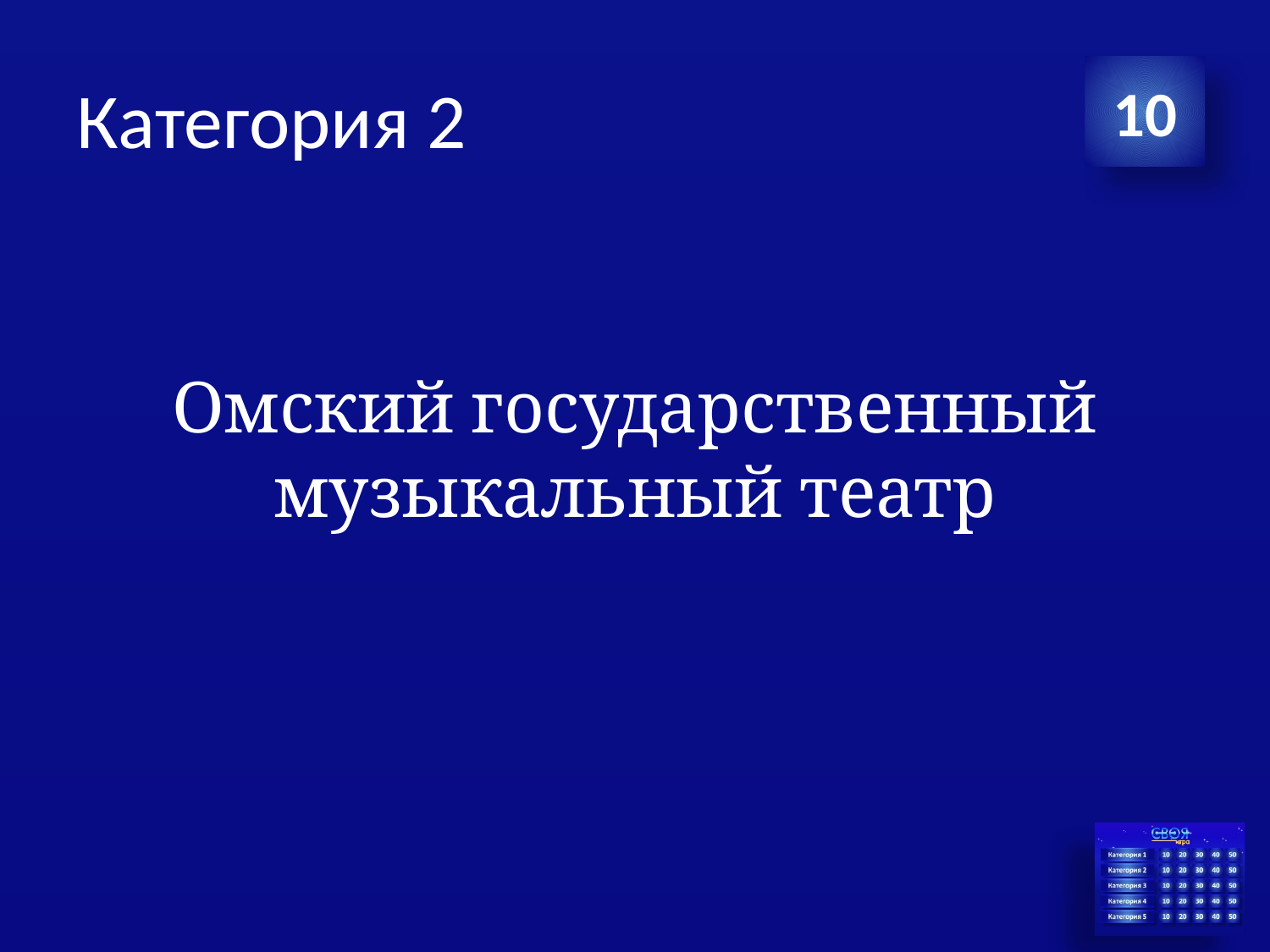

# Категория 2
10
Омский государственный музыкальный театр